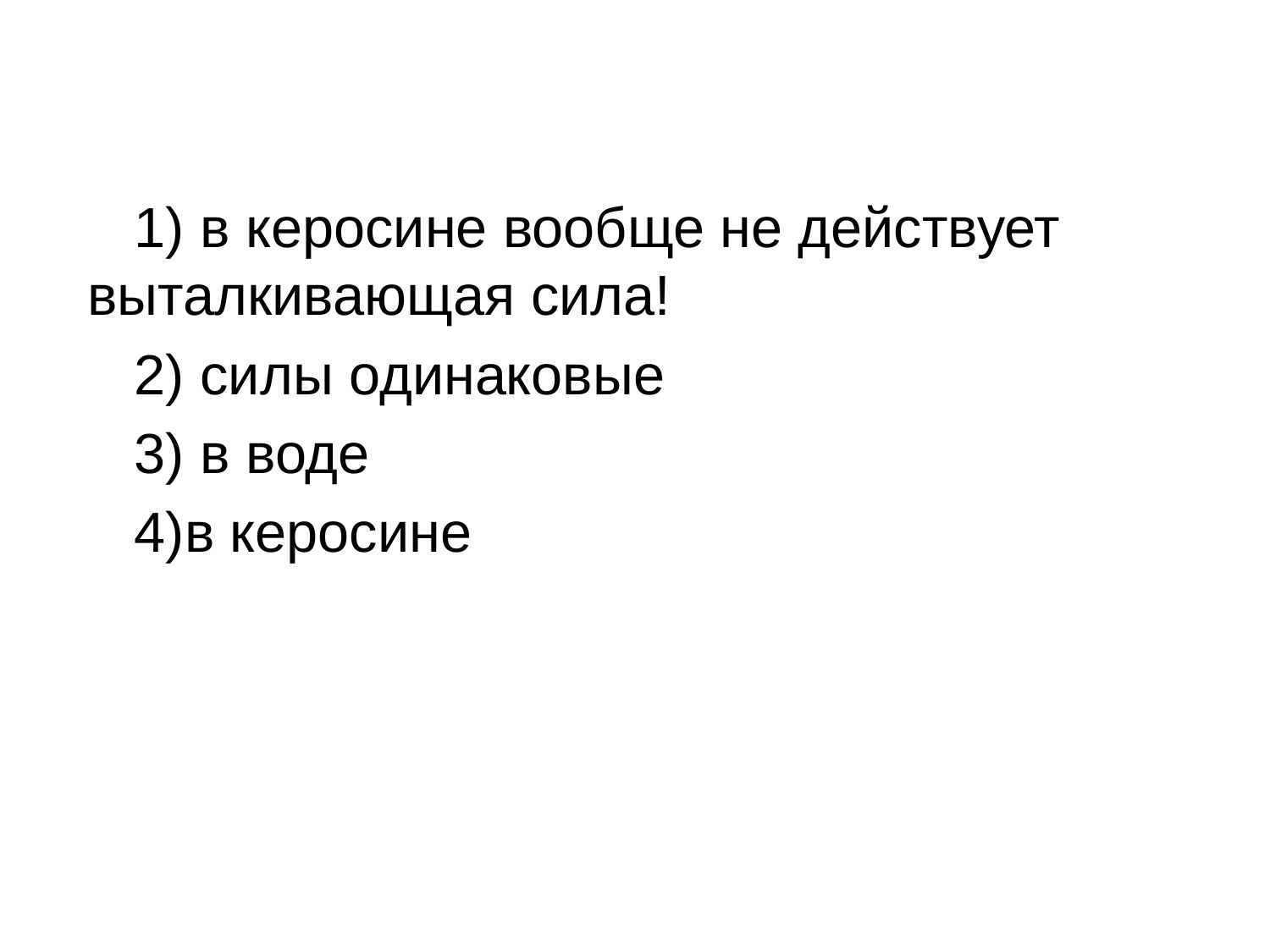

1) в керосине вообще не действует выталкивающая сила!
   2) силы одинаковые
   3) в воде
   4)в керосине